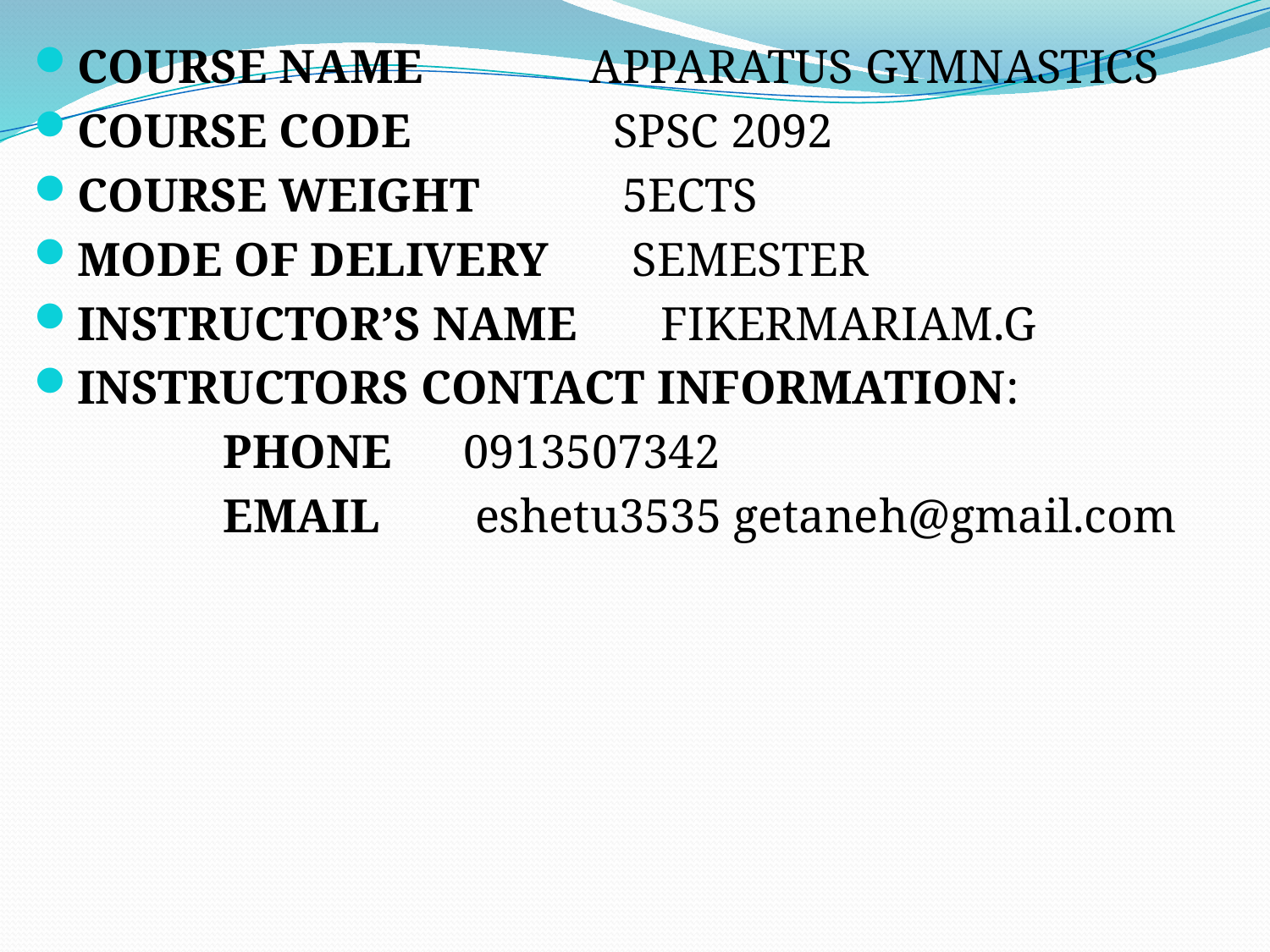

COURSE NAME              APPARATUS GYMNASTICS
COURSE CODE                 SPSC 2092
COURSE WEIGHT            5ECTS
MODE OF DELIVERY       SEMESTER
INSTRUCTOR’S NAME       FIKERMARIAM.G
INSTRUCTORS CONTACT INFORMATION:
                PHONE      0913507342
                EMAIL        eshetu3535 getaneh@gmail.com